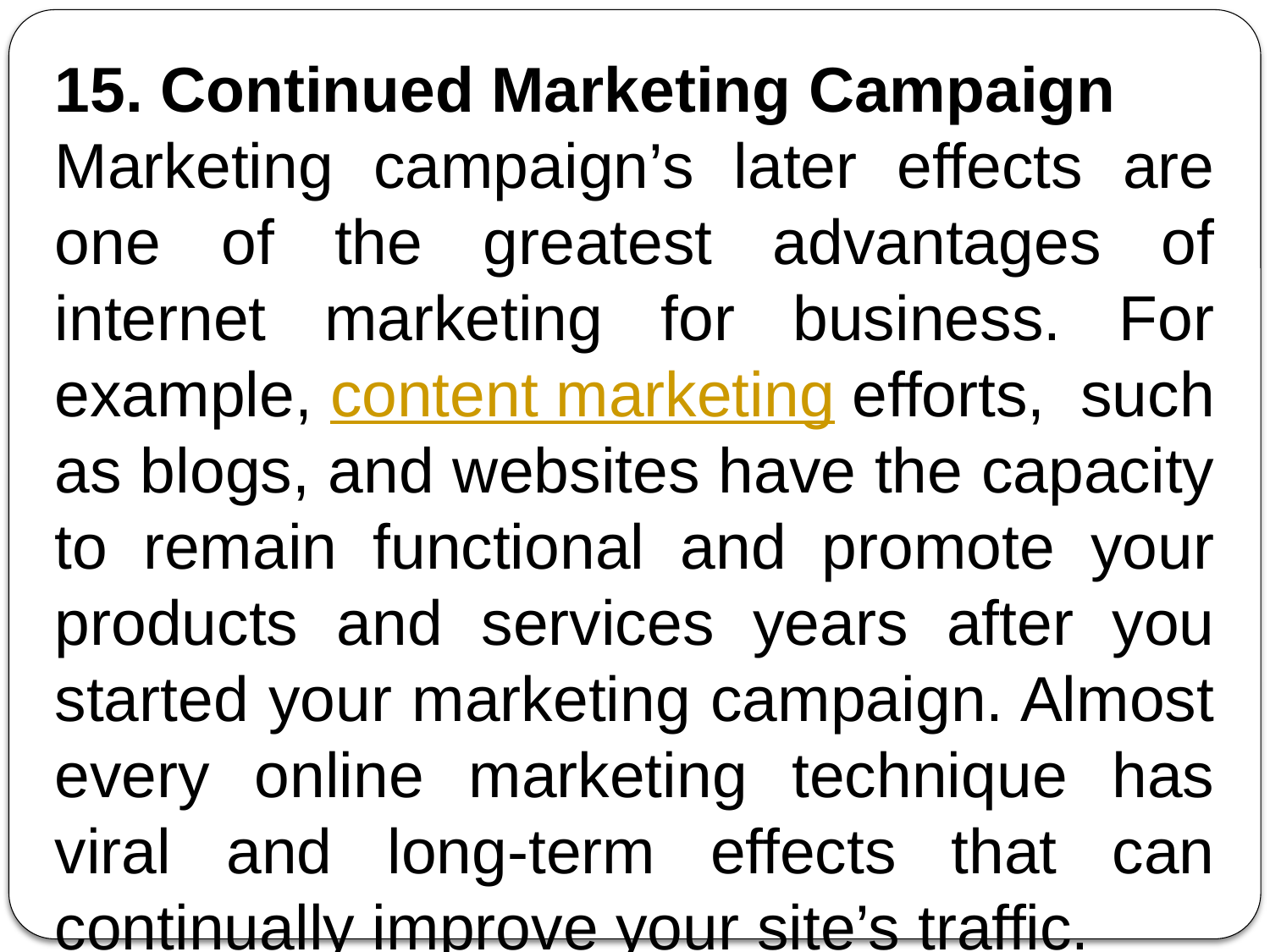

15. Continued Marketing Campaign
Marketing campaign’s later effects are one of the greatest advantages of internet marketing for business. For example, content marketing efforts, such as blogs, and websites have the capacity to remain functional and promote your products and services years after you started your marketing campaign. Almost every online marketing technique has viral and long-term effects that can continually improve your site’s traffic.